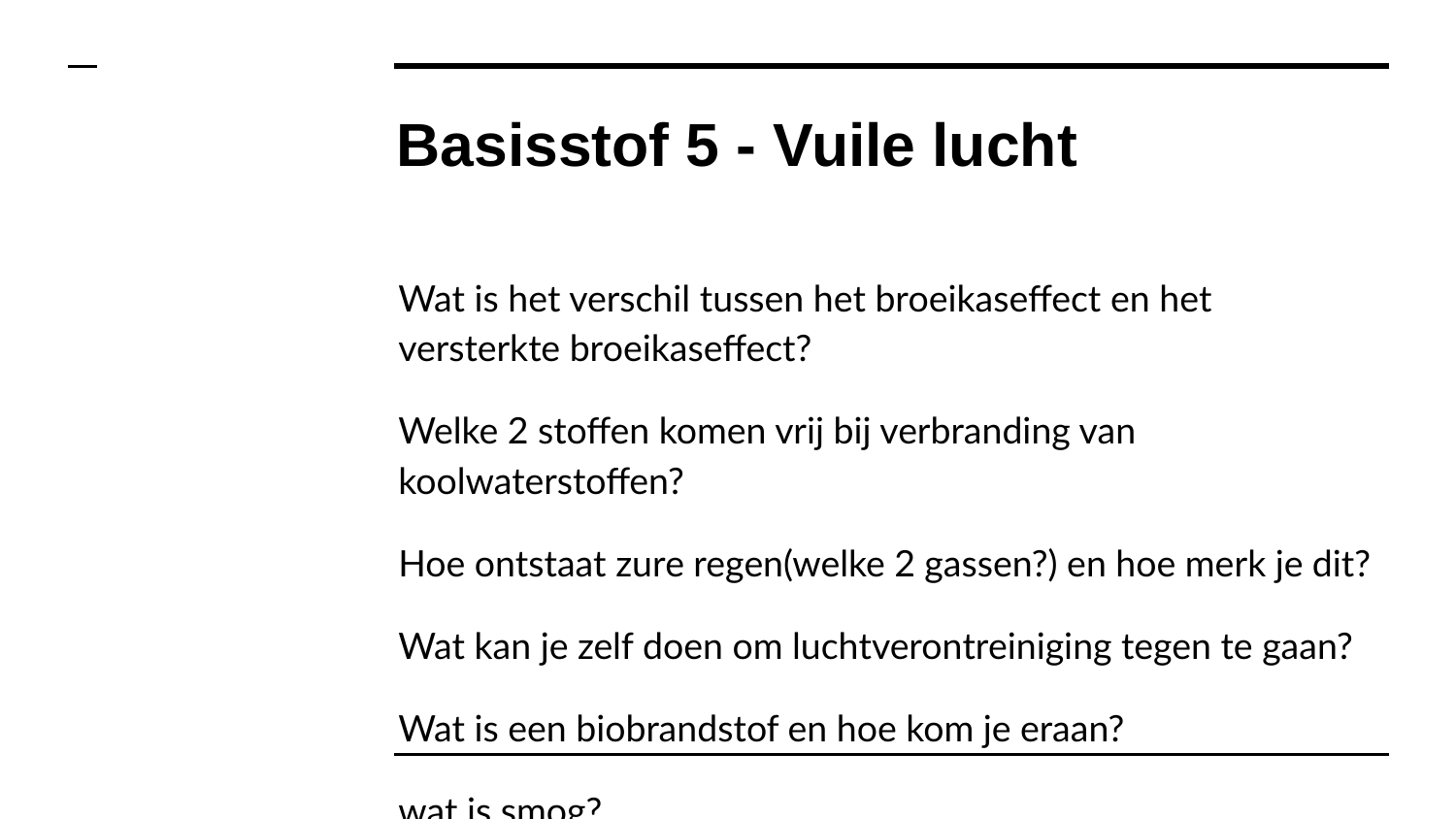

# Basisstof 5 - Vuile lucht
Wat is het verschil tussen het broeikaseffect en het versterkte broeikaseffect?
Welke 2 stoffen komen vrij bij verbranding van koolwaterstoffen?
Hoe ontstaat zure regen(welke 2 gassen?) en hoe merk je dit?
Wat kan je zelf doen om luchtverontreiniging tegen te gaan?
Wat is een biobrandstof en hoe kom je eraan?
wat is smog?